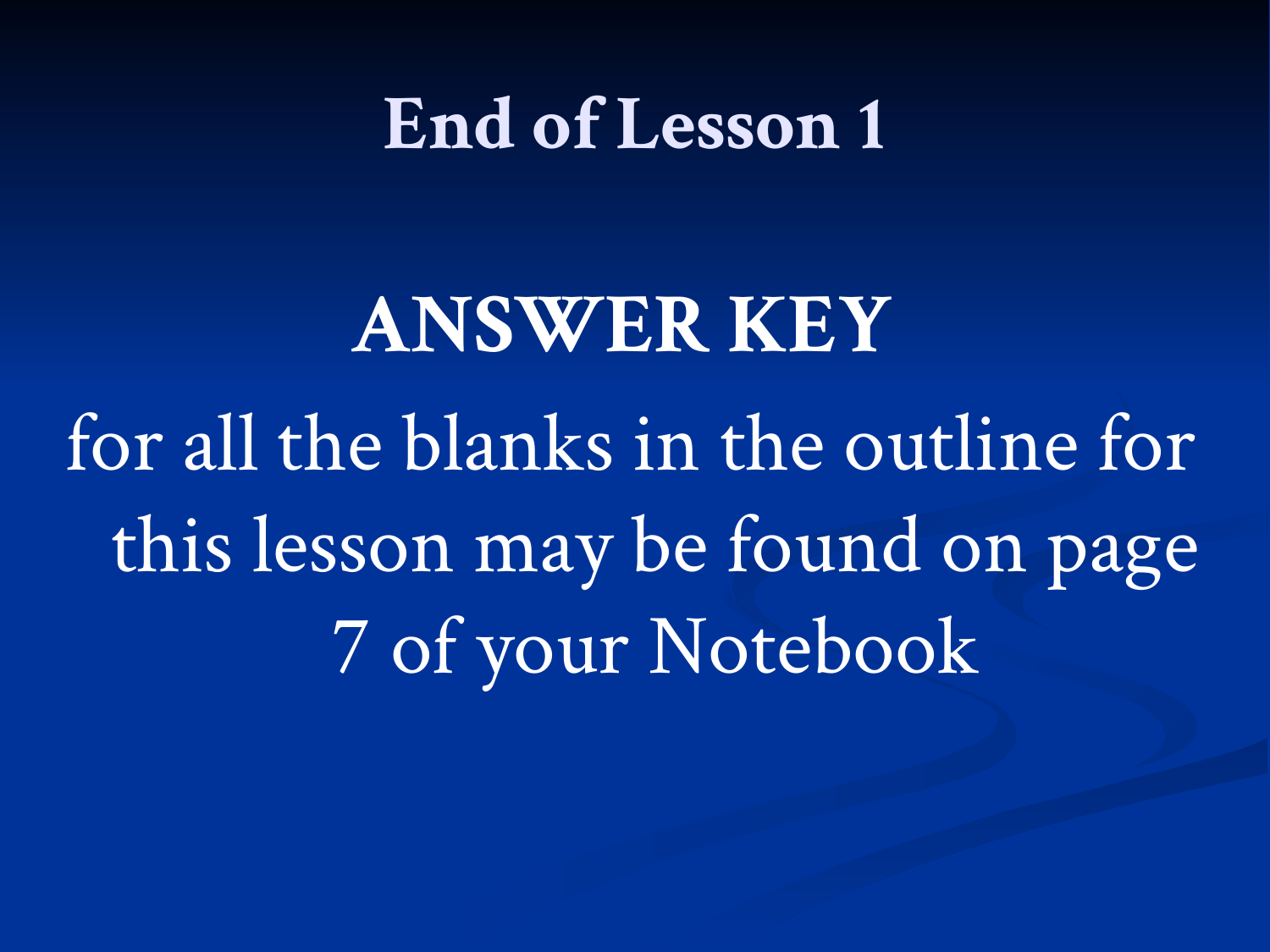

# End of Lesson 1
ANSWER KEY
for all the blanks in the outline for this lesson may be found on page 7 of your Notebook